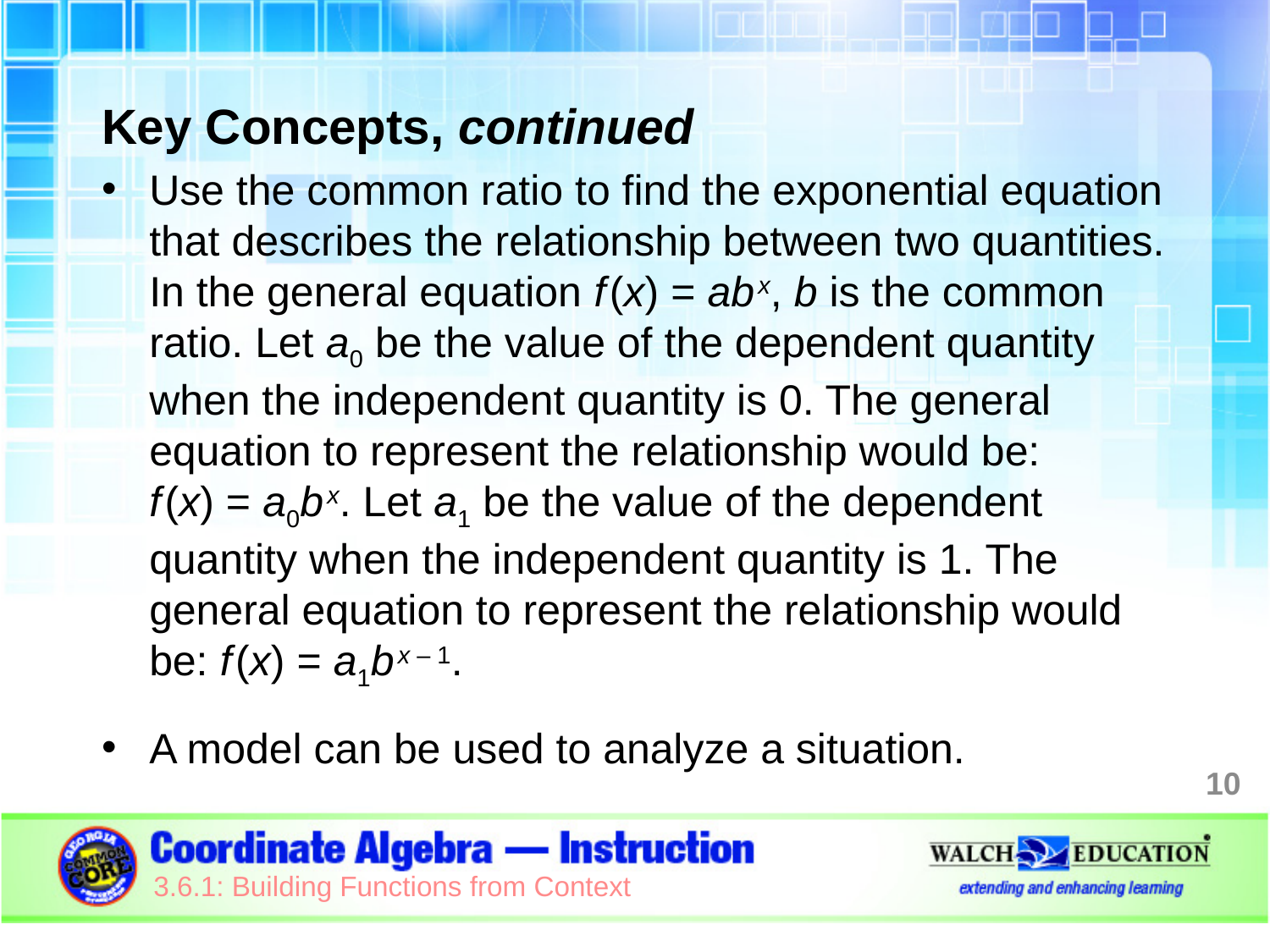

Key Concepts, continued
Use the common ratio to find the exponential equation that describes the relationship between two quantities. In the general equation f (x) = ab x, b is the common ratio. Let a0 be the value of the dependent quantity when the independent quantity is 0. The general equation to represent the relationship would be:
f (x) = a0b x. Let a1 be the value of the dependent quantity when the independent quantity is 1. The general equation to represent the relationship would be: f (x) = a1b x – 1.
A model can be used to analyze a situation.

10
3.6.1: Building Functions from Context